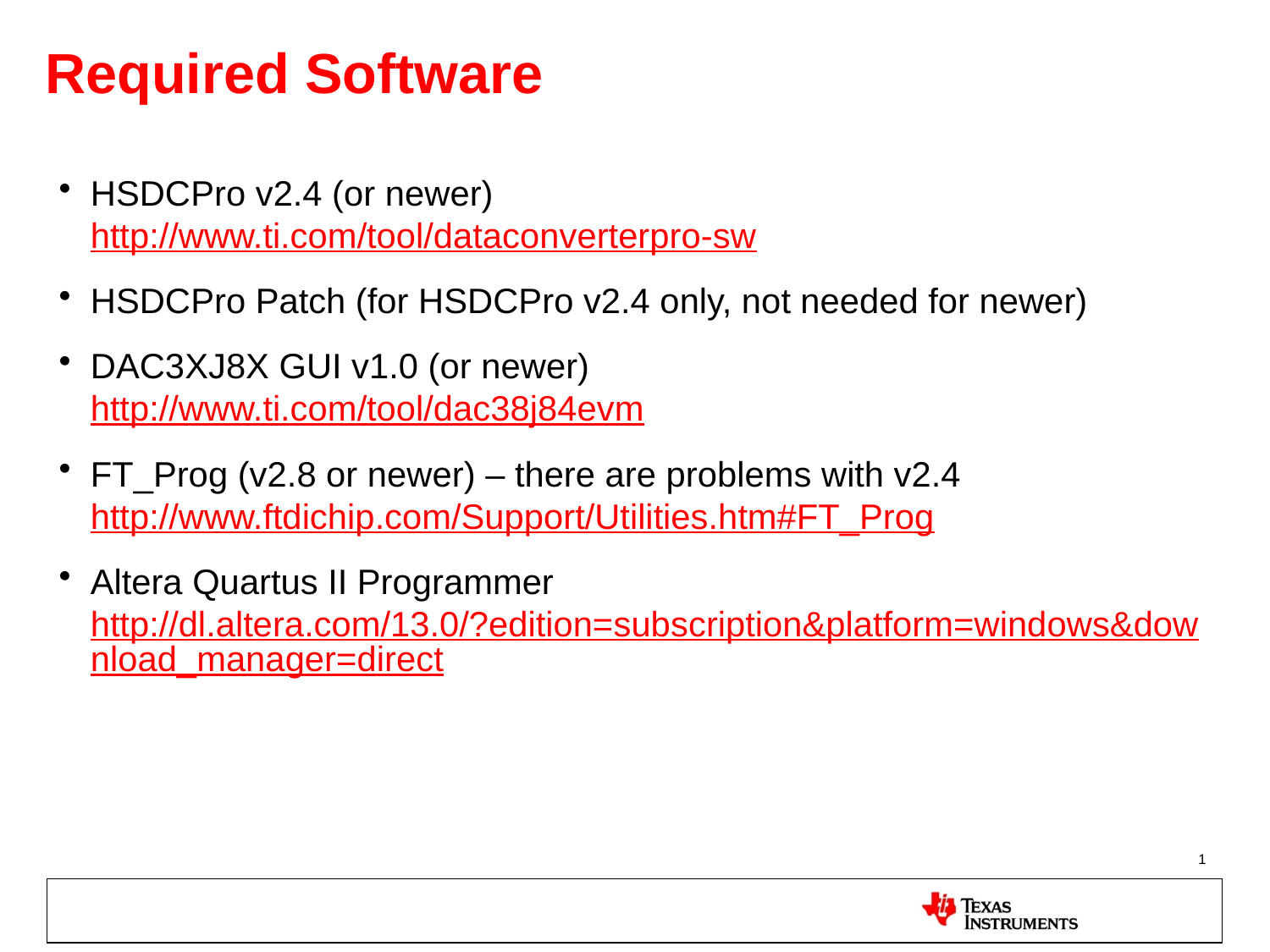

# Required Software
HSDCPro v2.4 (or newer)
http://www.ti.com/tool/dataconverterpro-sw
HSDCPro Patch (for HSDCPro v2.4 only, not needed for newer)
DAC3XJ8X GUI v1.0 (or newer)
http://www.ti.com/tool/dac38j84evm
FT_Prog (v2.8 or newer) – there are problems with v2.4
http://www.ftdichip.com/Support/Utilities.htm#FT_Prog
Altera Quartus II Programmer
http://dl.altera.com/13.0/?edition=subscription&platform=windows&download_manager=direct

1